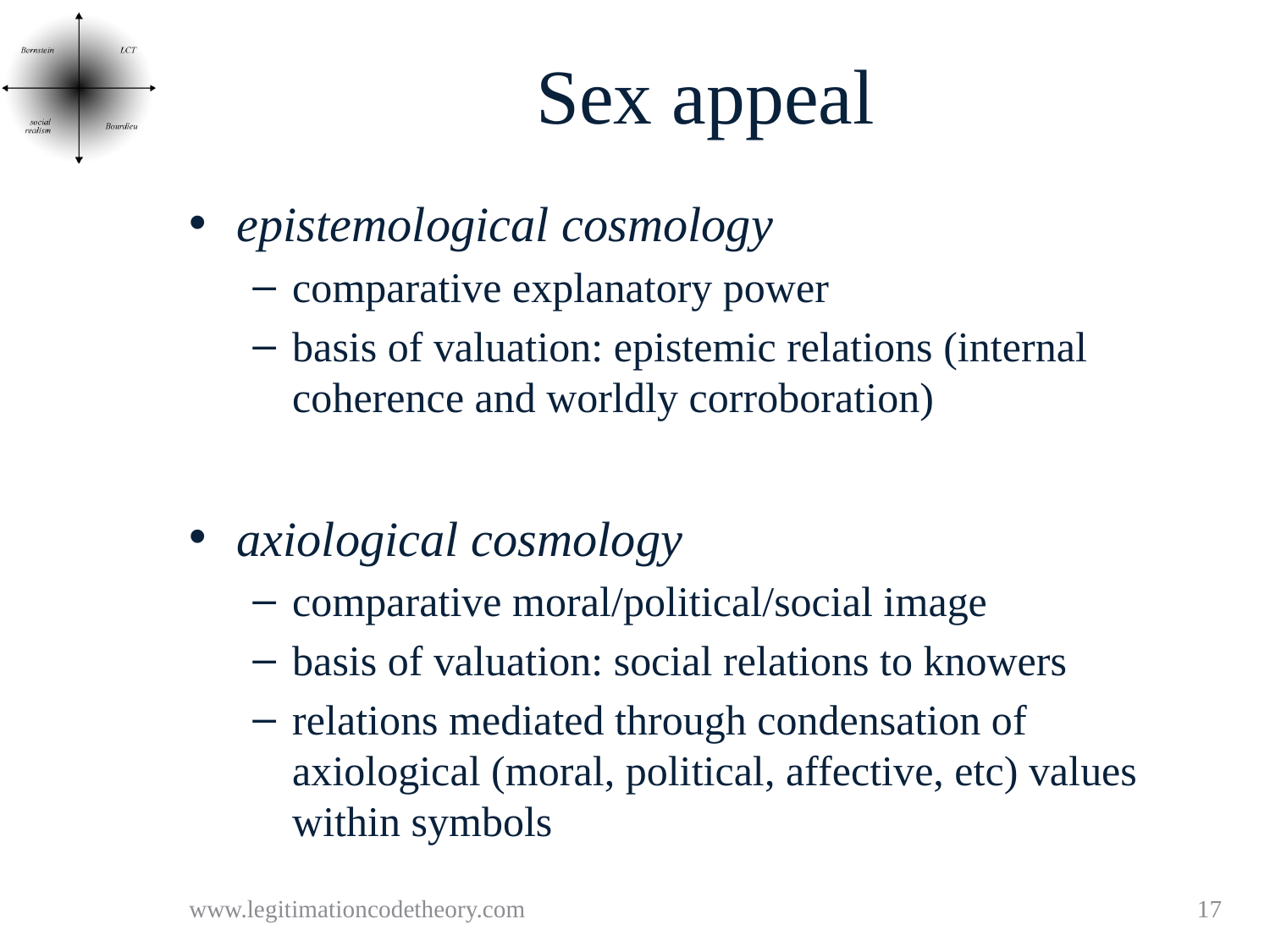

# Sex appeal

epistemological cosmology
comparative explanatory power
basis of valuation: epistemic relations (internal coherence and worldly corroboration)

axiological cosmology
comparative moral/political/social image
basis of valuation: social relations to knowers
relations mediated through condensation of axiological (moral, political, affective, etc) values within symbols
www.legitimationcodetheory.com
17